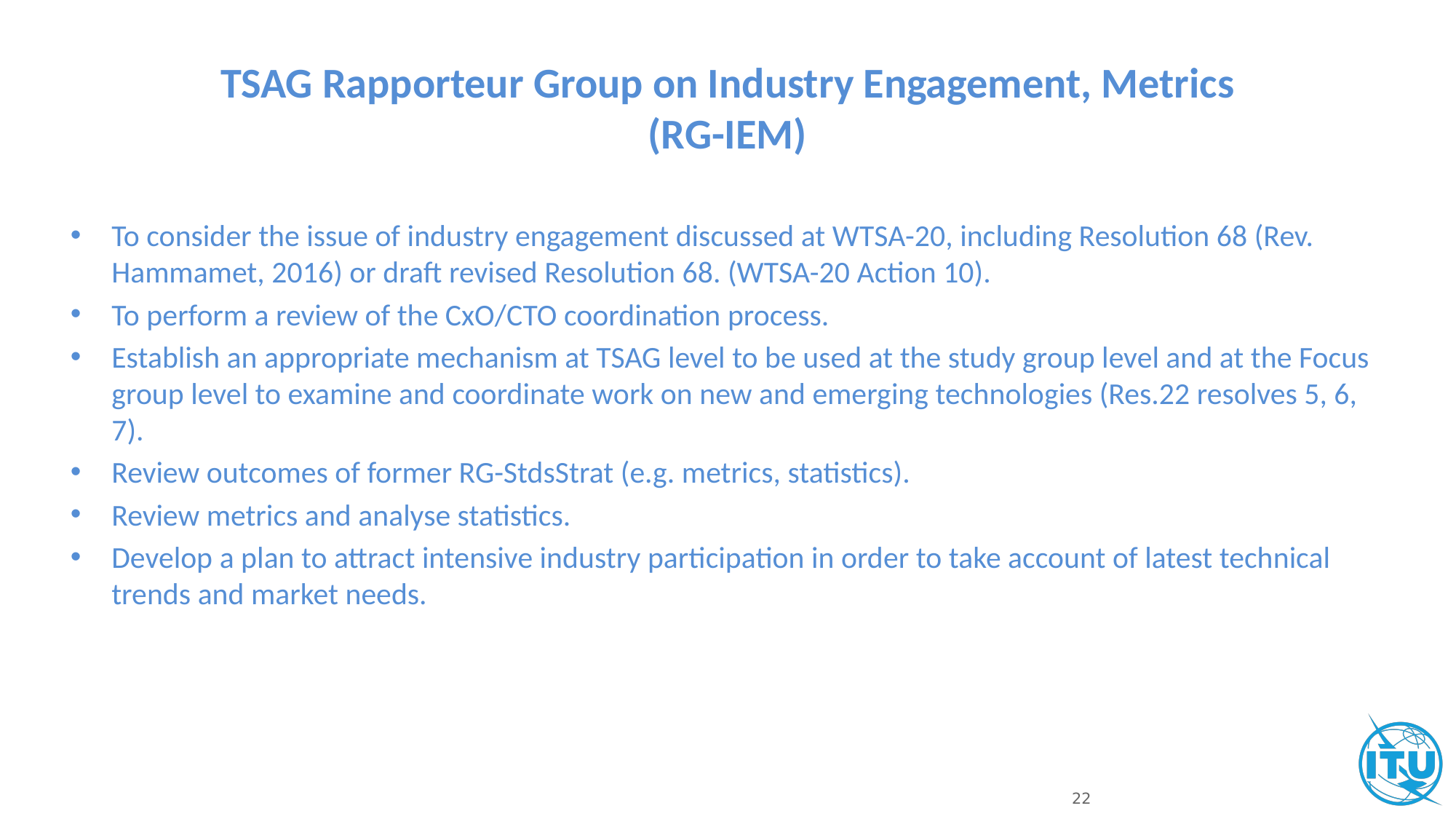

# TSAG Rapporteur Group on Industry Engagement, Metrics (RG-IEM)
To consider the issue of industry engagement discussed at WTSA-20, including Resolution 68 (Rev. Hammamet, 2016) or draft revised Resolution 68. (WTSA-20 Action 10).
To perform a review of the CxO/CTO coordination process.
Establish an appropriate mechanism at TSAG level to be used at the study group level and at the Focus group level to examine and coordinate work on new and emerging technologies (Res.22 resolves 5, 6, 7).
Review outcomes of former RG-StdsStrat (e.g. metrics, statistics).
Review metrics and analyse statistics.
Develop a plan to attract intensive industry participation in order to take account of latest technical trends and market needs.
22